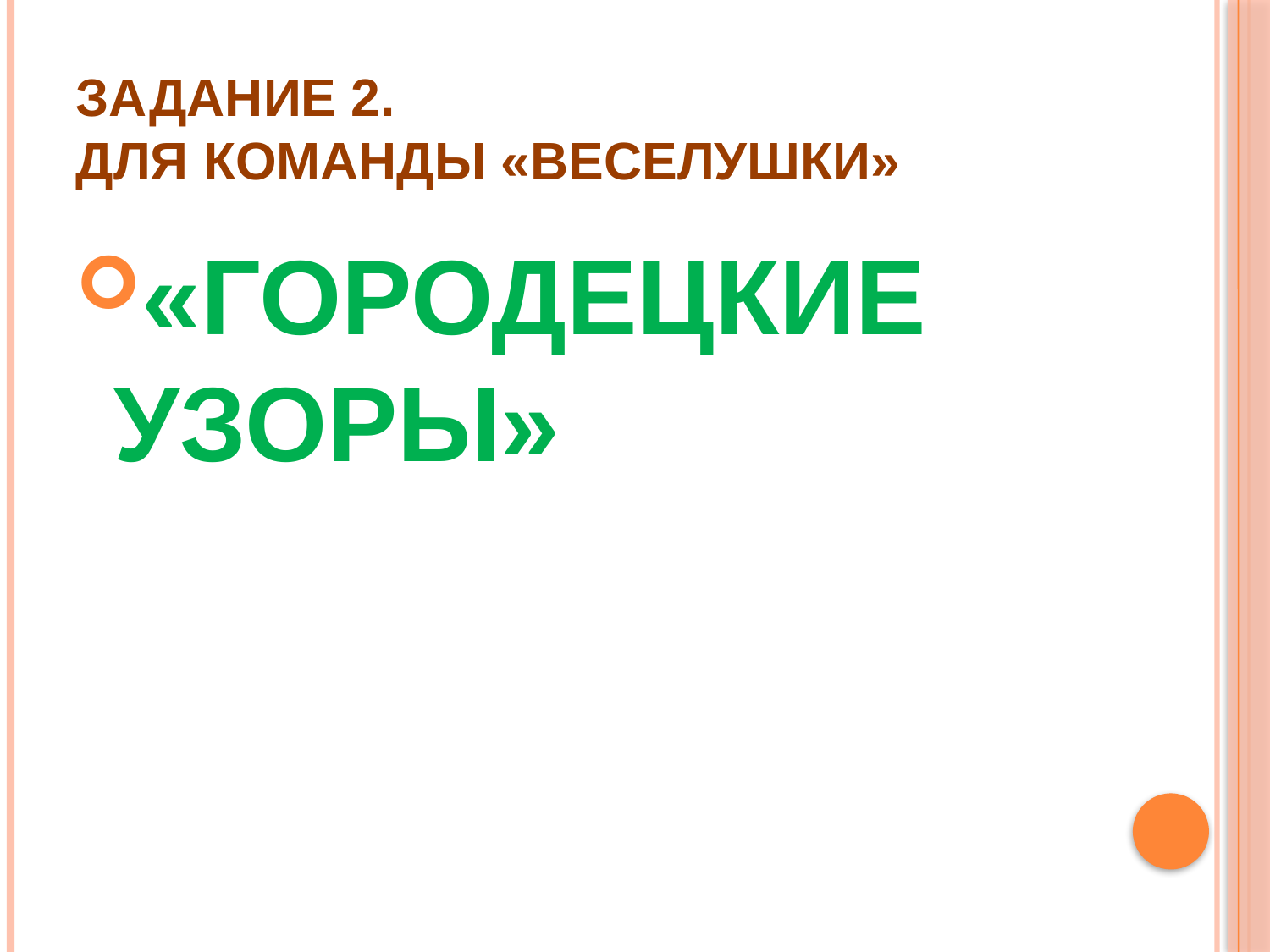

# ЗАДАНИЕ 2. ДЛЯ КОМАНДЫ «ВЕСЕЛУШКИ»
«ГОРОДЕЦКИЕ УЗОРЫ»